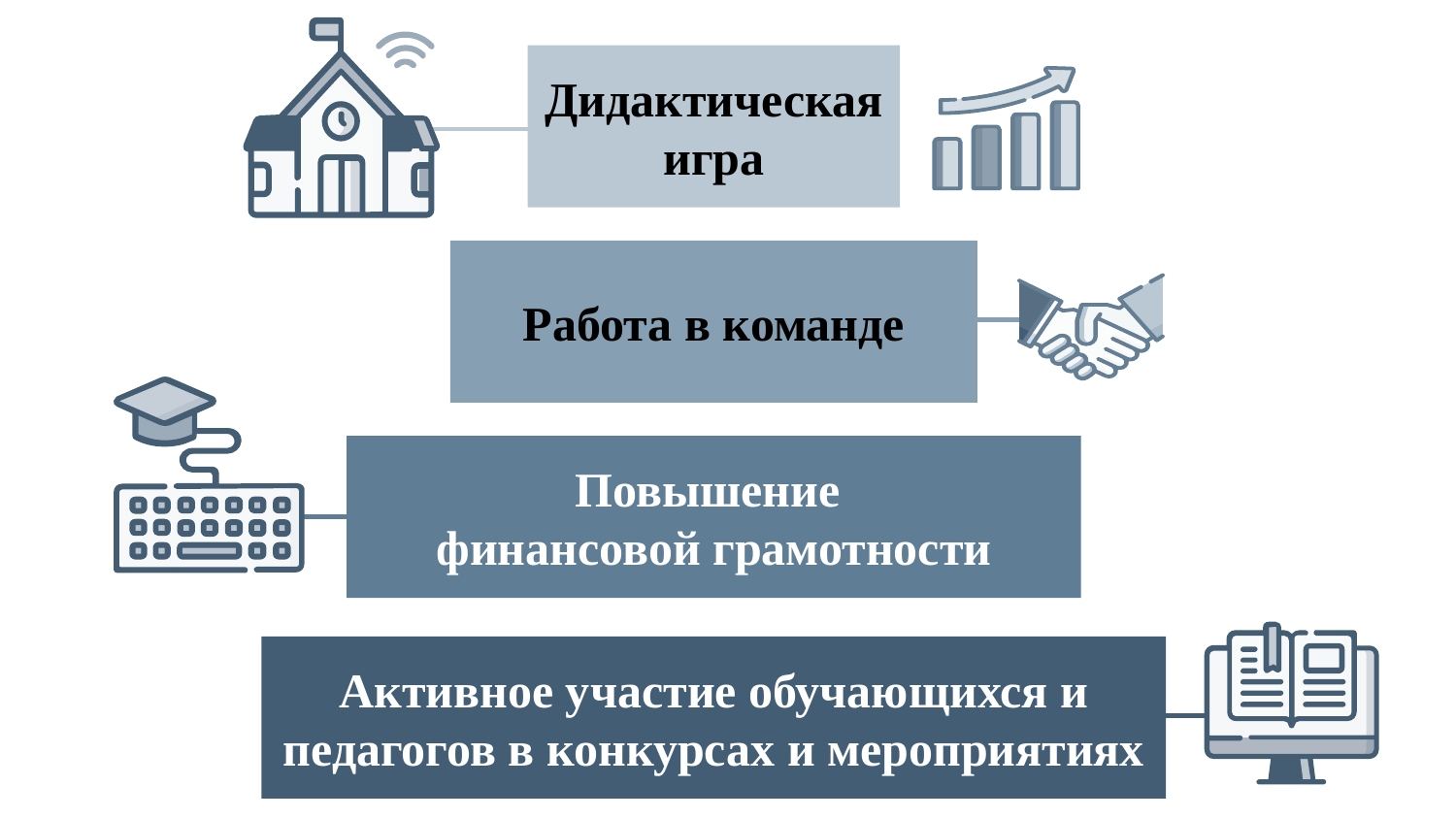

Дидактическая игра
Работа в команде
Повышение
финансовой грамотности
Активное участие обучающихся и педагогов в конкурсах и мероприятиях